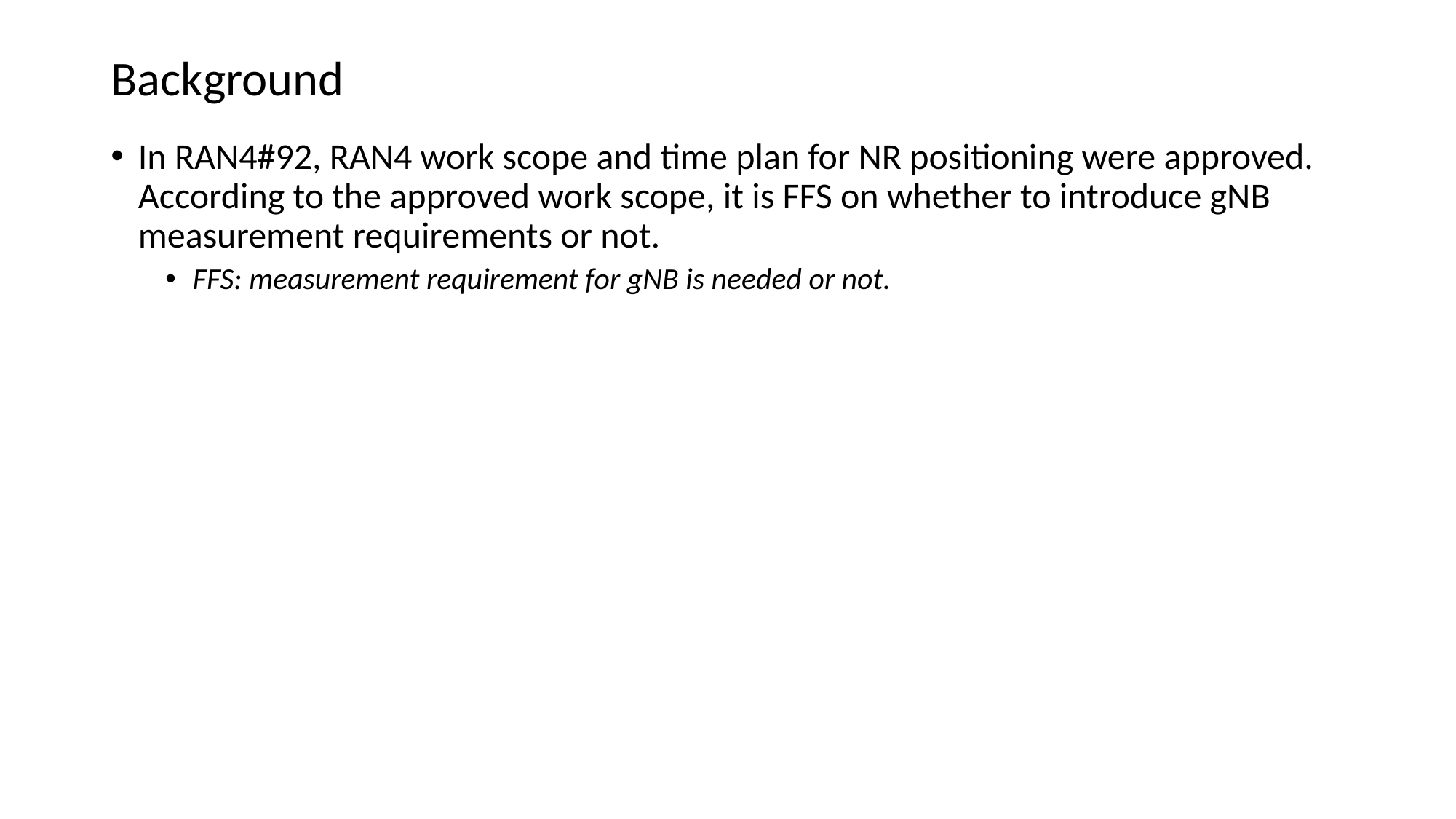

# Background
In RAN4#92, RAN4 work scope and time plan for NR positioning were approved. According to the approved work scope, it is FFS on whether to introduce gNB measurement requirements or not.
FFS: measurement requirement for gNB is needed or not.